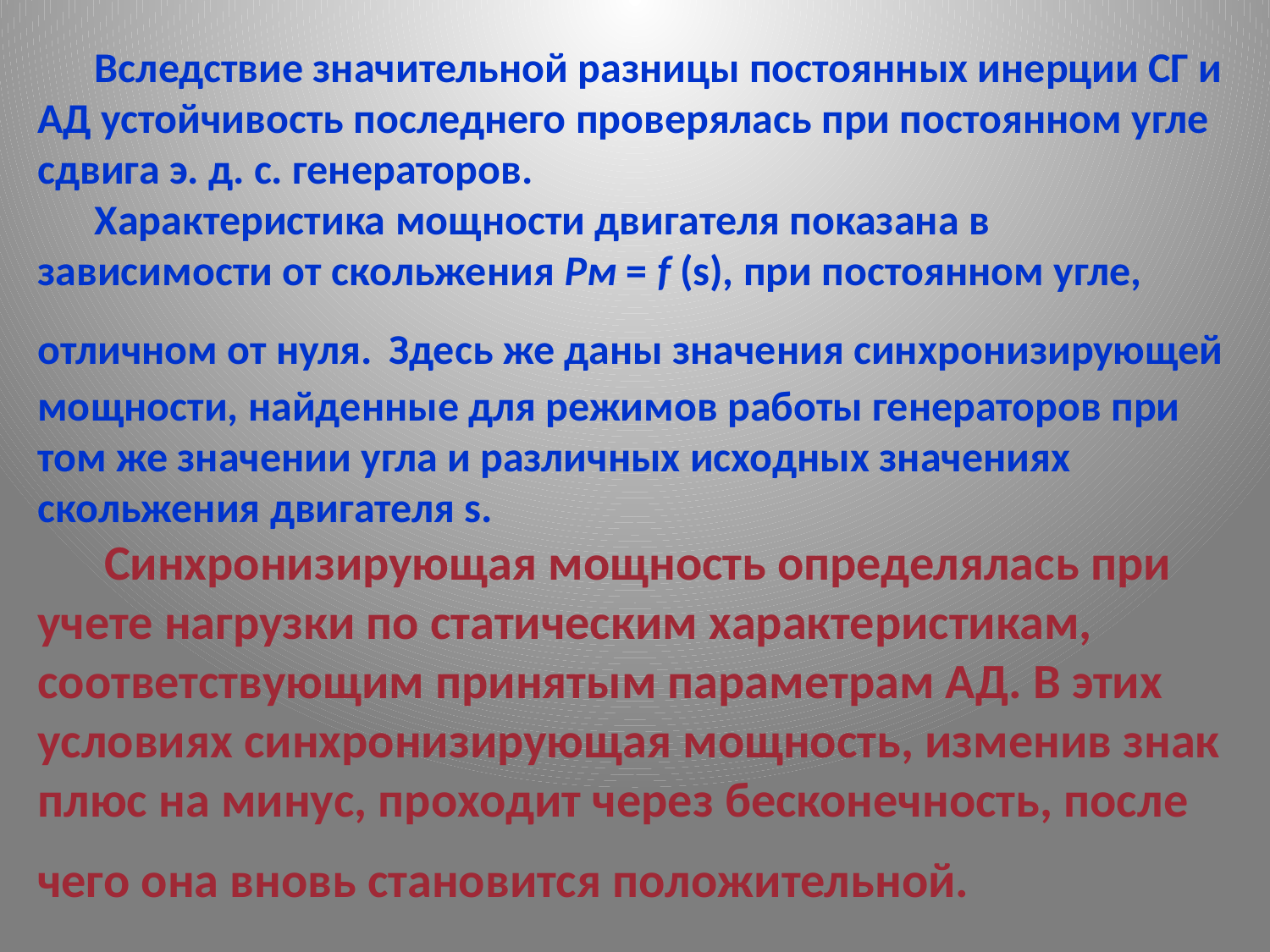

# Вследствие значительной разницы постоянных инерции СГ и АД устойчивость последнего проверялась при постоянном угле сдвига э. д. с. генераторов. Характеристика мощности двигателя показана в зависимости от скольжения Рм = f (s), при постоянном угле, отличном от нуля. Здесь же даны значения синхронизирующей мощности, найденные для режимов работы генераторов при том же значении угла и различных исходных значениях скольжения двигателя s. Синхронизирующая мощность определялась при учете нагрузки по статическим характеристикам, соответствующим принятым параметрам АД. В этих условиях синхронизирующая мощность, изменив знак плюс на минус, проходит через бесконечность, после чего она вновь становится положительной.